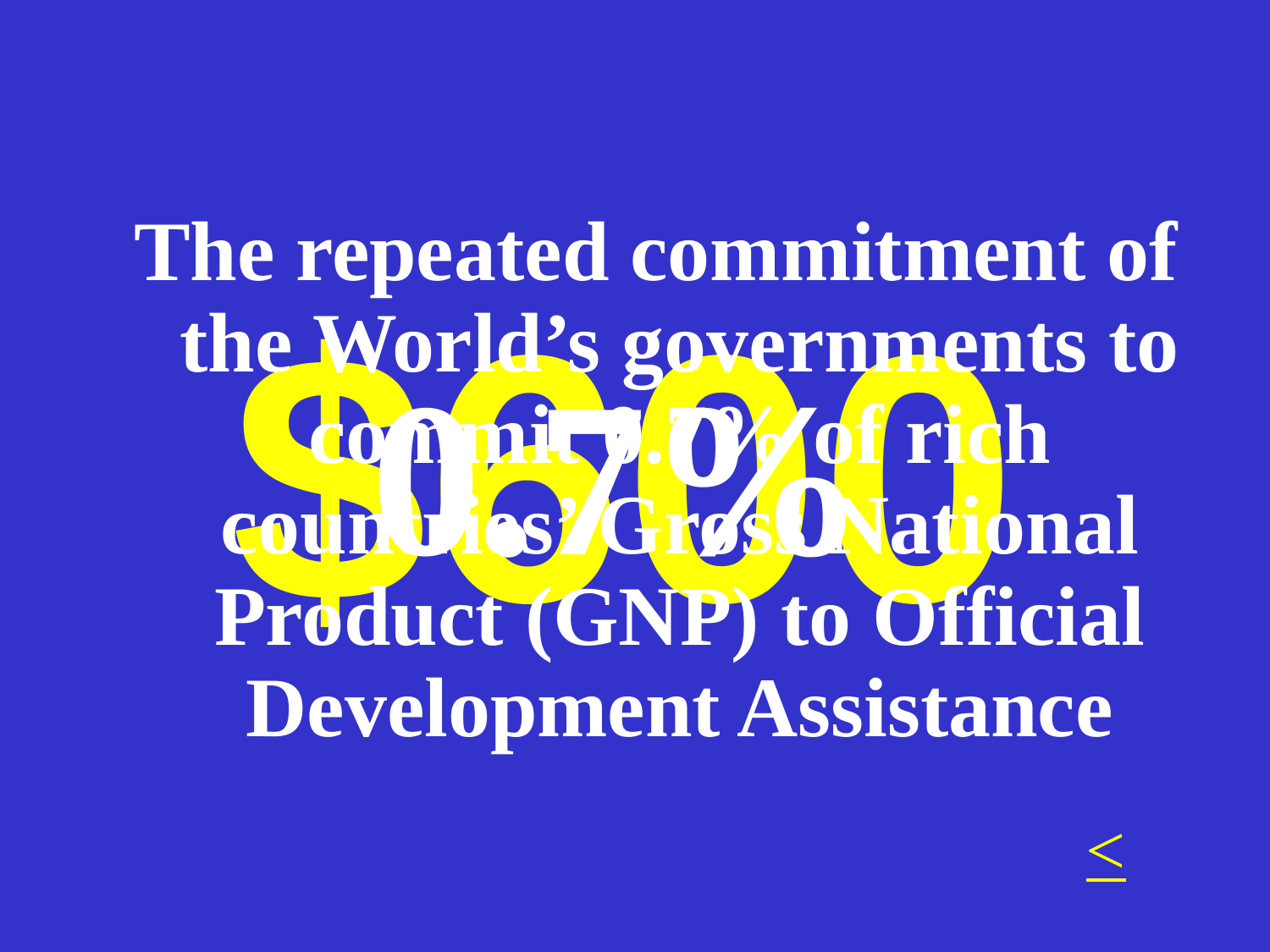

The repeated commitment of the World’s governments to commit 0.7% of rich countries’ Gross National Product (GNP) to Official Development Assistance
0.7%
# $600
<